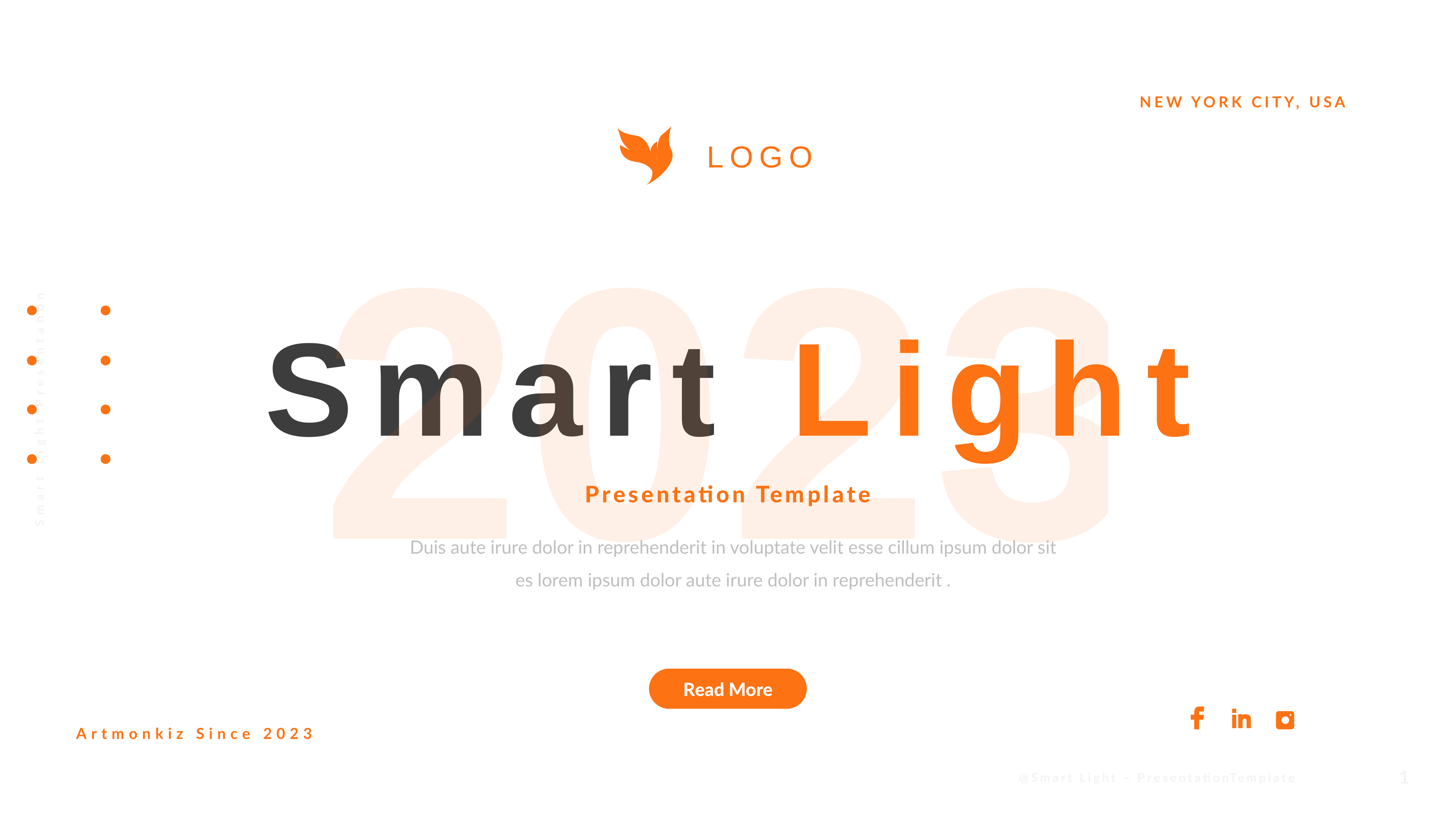

NEW YORK CITY, USA

LOGO
2023
Smart Light

Presentation Template
Duis aute irure dolor in reprehenderit in voluptate velit esse cillum ipsum dolor sit es lorem ipsum dolor aute irure dolor in reprehenderit .

Read More

Artmonkiz Since 2023